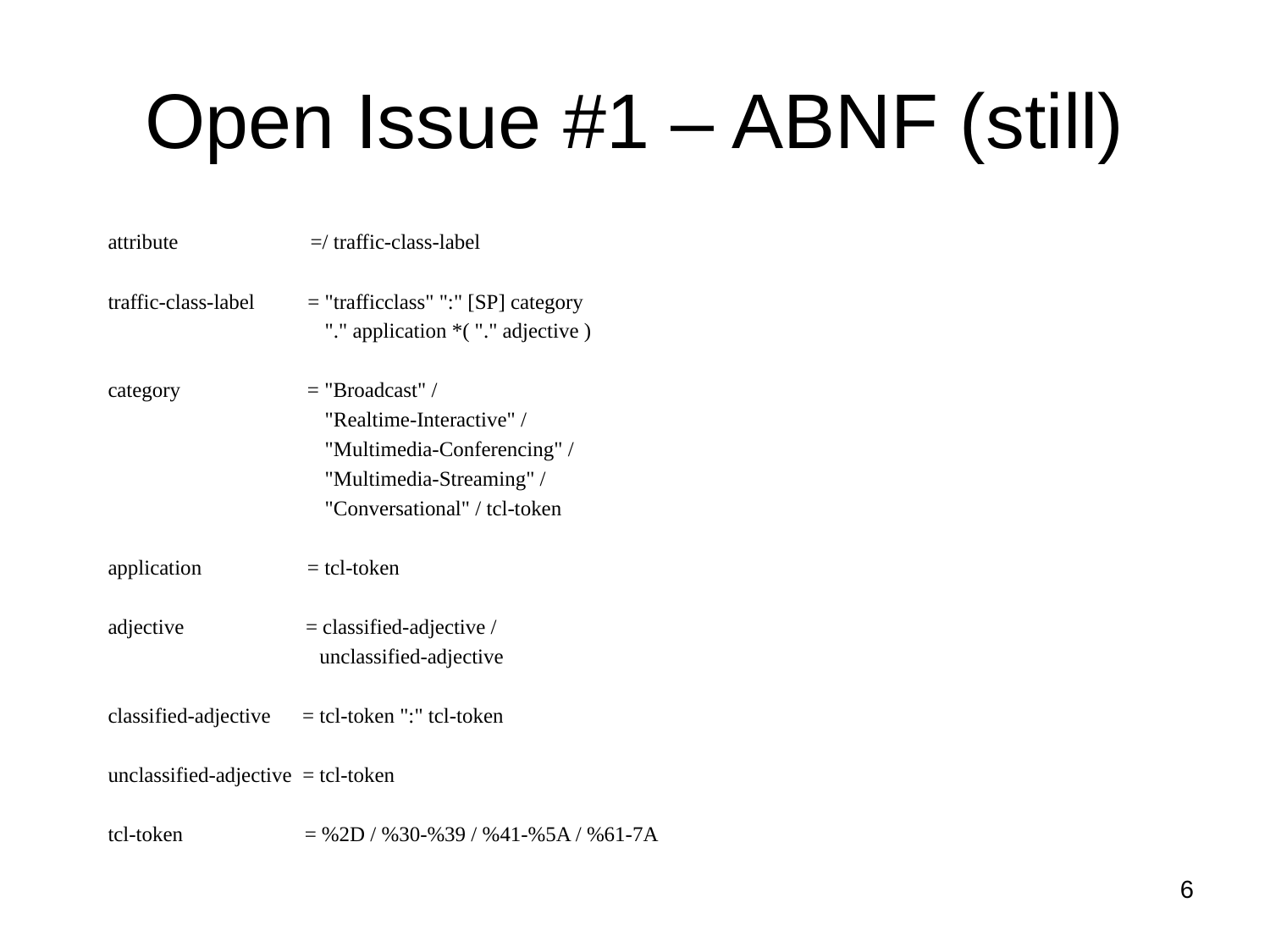

# Open Issue #1 – ABNF (still)
      attribute                         =/ traffic-class-label

      traffic-class-label          = "trafficclass" ":" [SP] category
                                               "." application *( "." adjective )

      category                        = "Broadcast" /
                                               "Realtime-Interactive" /
                                               "Multimedia-Conferencing" /
                                               "Multimedia-Streaming" /
                                               "Conversational" / tcl-token

      application                    = tcl-token

      adjective                       = classified-adjective /
                                              unclassified-adjective

      classified-adjective      = tcl-token ":" tcl-token

      unclassified-adjective  = tcl-token

      tcl-token                       = %2D / %30-%39 / %41-%5A / %61-7A
6